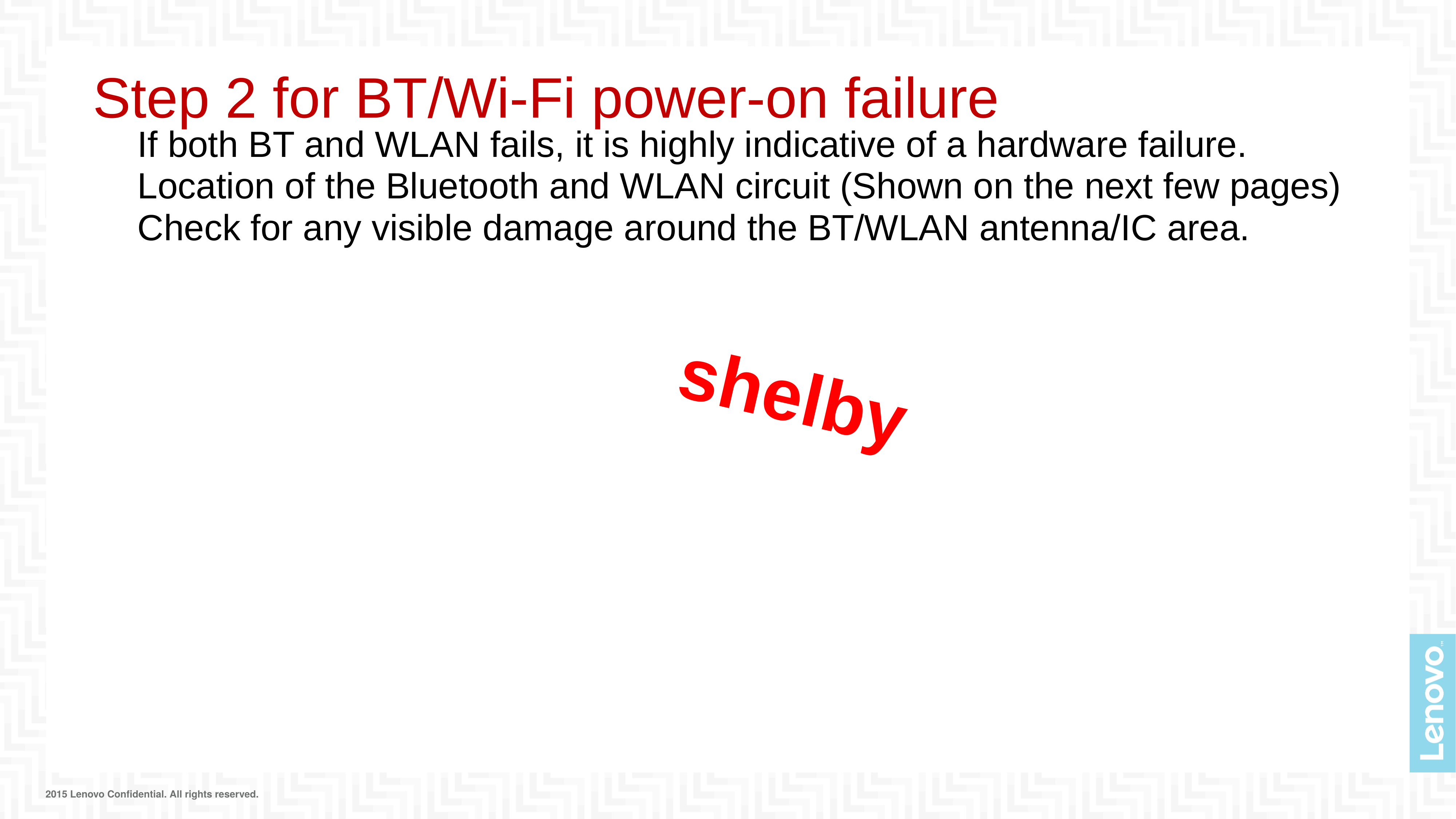

# Step 2 for BT/Wi-Fi power-on failure
If both BT and WLAN fails, it is highly indicative of a hardware failure.
Location of the Bluetooth and WLAN circuit (Shown on the next few pages)
Check for any visible damage around the BT/WLAN antenna/IC area.

shelby